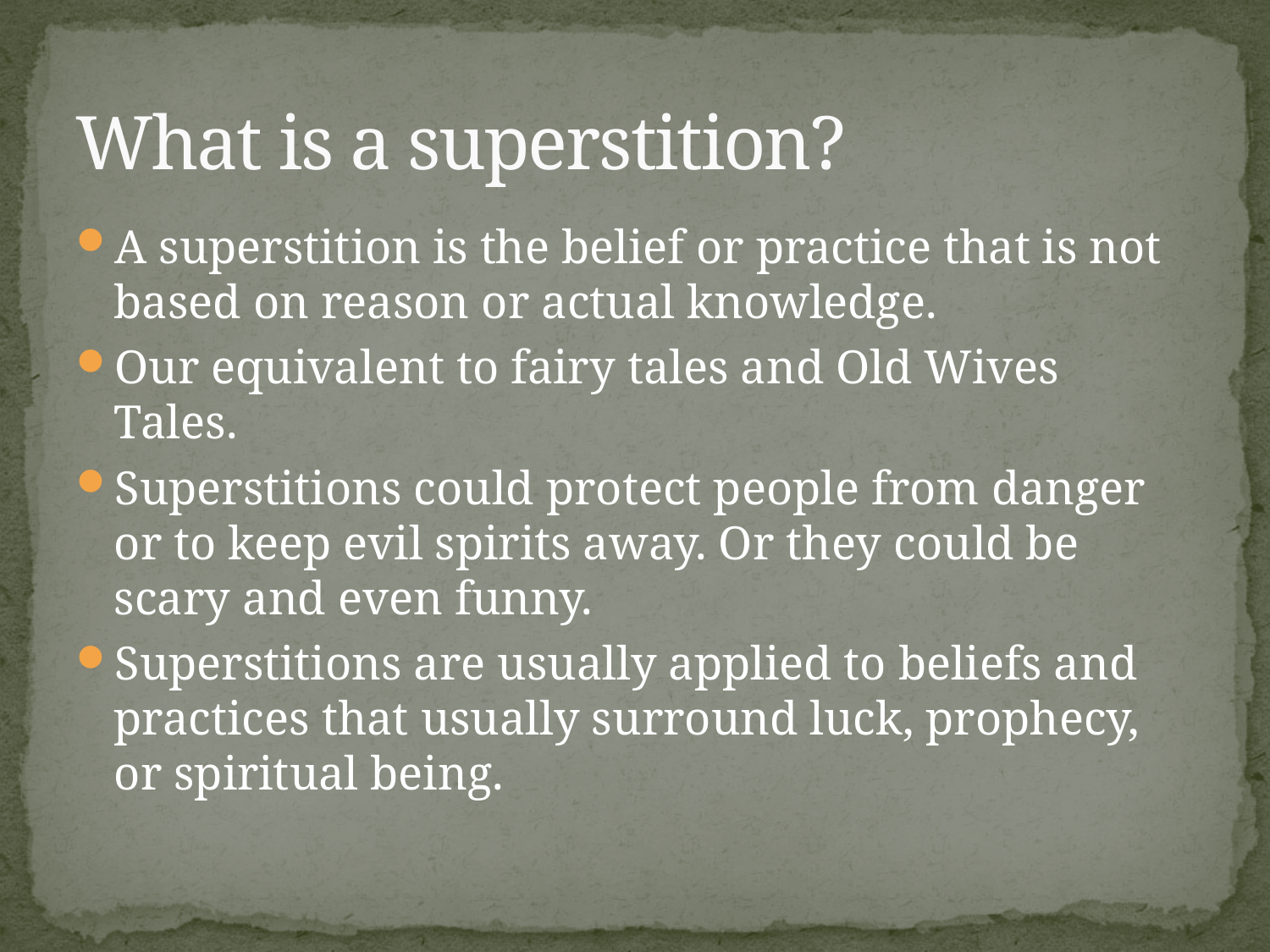

# What is a superstition?
A superstition is the belief or practice that is not based on reason or actual knowledge.
Our equivalent to fairy tales and Old Wives Tales.
Superstitions could protect people from danger or to keep evil spirits away. Or they could be scary and even funny.
Superstitions are usually applied to beliefs and practices that usually surround luck, prophecy, or spiritual being.